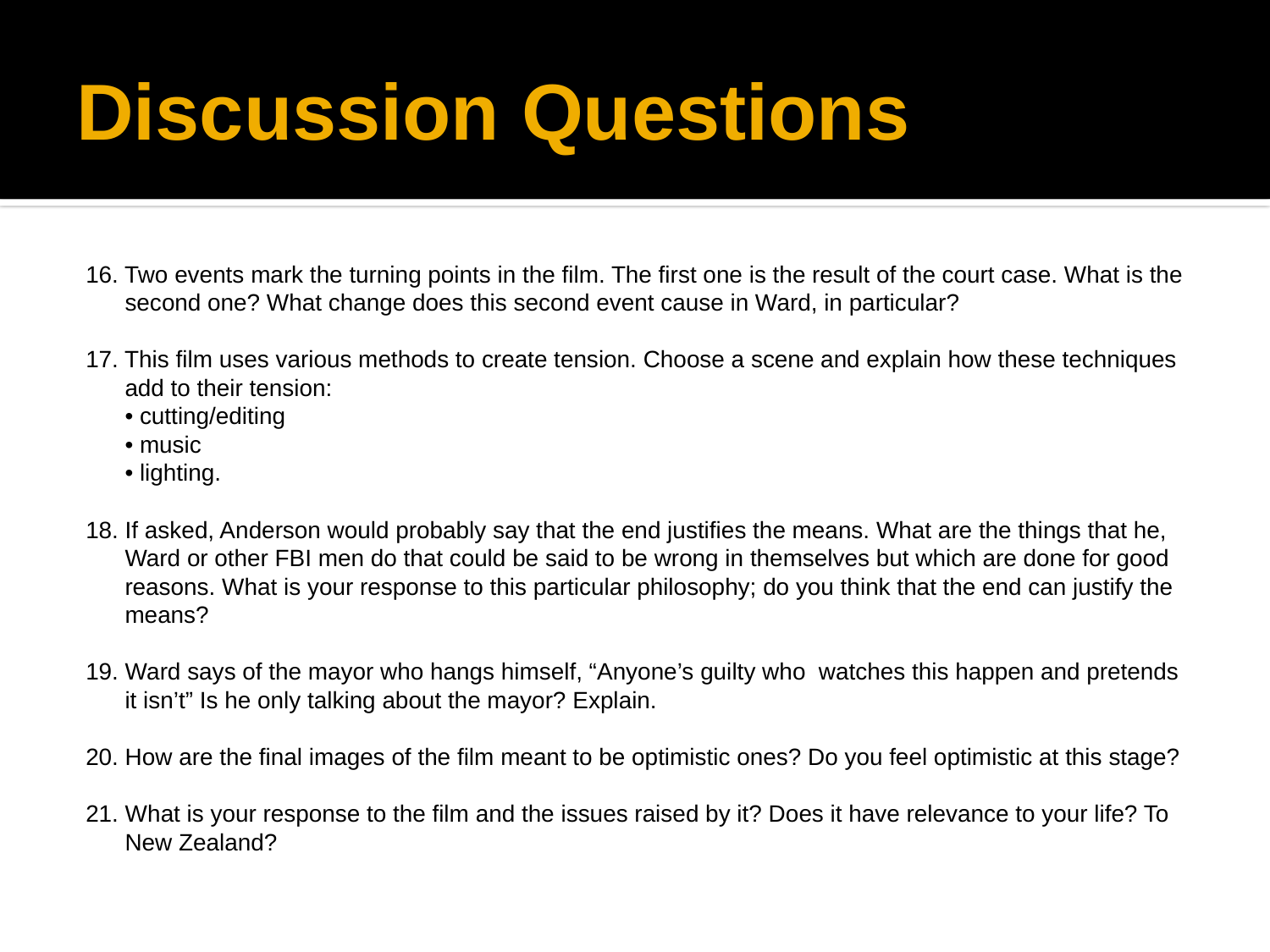

# Discussion Questions
16. Two events mark the turning points in the film. The first one is the result of the court case. What is the second one? What change does this second event cause in Ward, in particular?

17. This film uses various methods to create tension. Choose a scene and explain how these techniques add to their tension:
		• cutting/editing
		• music
		• lighting.

18. If asked, Anderson would probably say that the end justifies the means. What are the things that he, Ward or other FBI men do that could be said to be wrong in themselves but which are done for good reasons. What is your response to this particular philosophy; do you think that the end can justify the means?

19. Ward says of the mayor who hangs himself, “Anyone’s guilty who  watches this happen and pretends it isn’t” Is he only talking about the mayor? Explain.

20. How are the final images of the film meant to be optimistic ones? Do you feel optimistic at this stage?

21. What is your response to the film and the issues raised by it? Does it have relevance to your life? To  New Zealand?